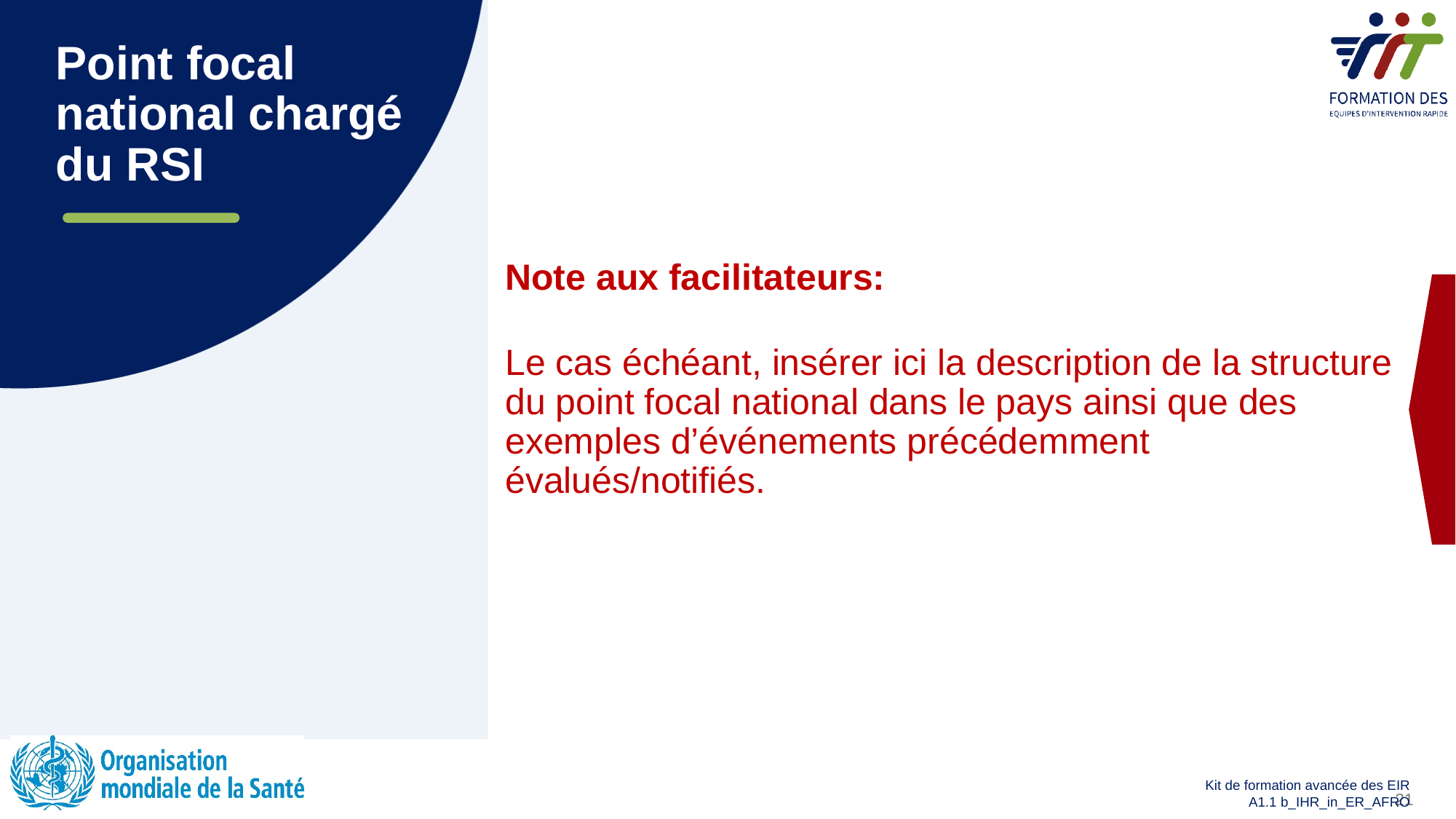

# Point focal  national chargé du RSI

Note aux facilitateurs:

Le cas échéant, insérer ici la description de la structure du point focal national dans le pays ainsi que des exemples d’événements précédemment évalués/notifiés.